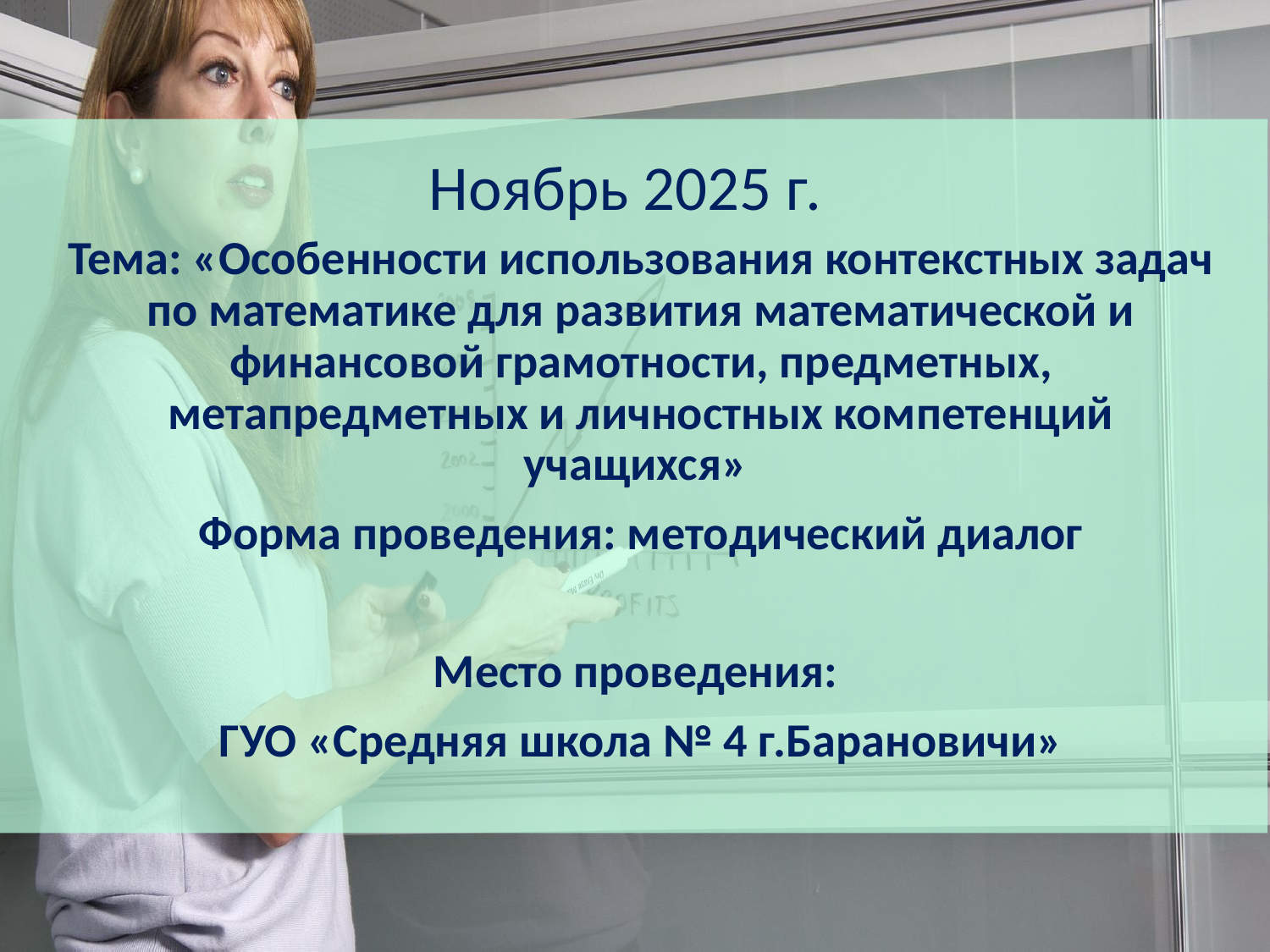

Ноябрь 2025 г.
Тема: «Особенности использования контекстных задач по математике для развития математической и финансовой грамотности, предметных, метапредметных и личностных компетенций учащихся»
Форма проведения: методический диалог

Место проведения:
ГУО «Средняя школа № 4 г.Барановичи»